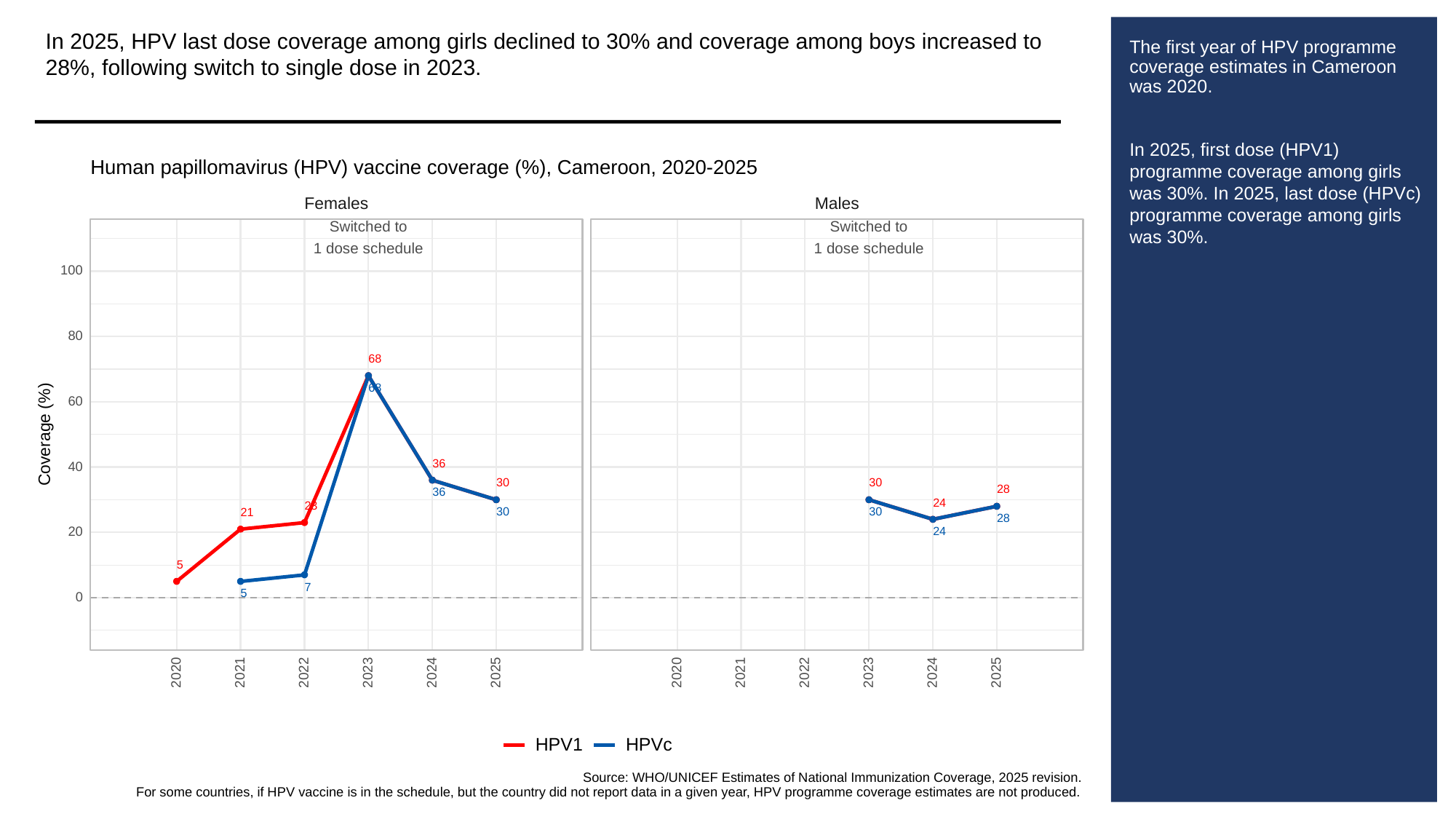

In 2025, HPV last dose coverage among girls declined to 30% and coverage among boys increased to 28%, following switch to single dose in 2023.
# The first year of HPV programme coverage estimates in Cameroon was 2020.

In 2025, first dose (HPV1) programme coverage among girls was 30%. In 2025, last dose (HPVc) programme coverage among girls was 30%.

Human papillomavirus (HPV) vaccine coverage (%), Cameroon, 2020-2025
Females
Males

Switched to
Switched to

1 dose schedule
1 dose schedule
100

80

68

68
60

Coverage (%)

36
40

30
30
28
36

24

23

30
30
21
28

20
24

5

7
5
0

2023
2023
2020
2021
2022
2024
2025
2020
2021
2022
2024
2025
HPVc
HPV1

Source: WHO/UNICEF Estimates of National Immunization Coverage, 2025 revision.
For some countries, if HPV vaccine is in the schedule, but the country did not report data in a given year, HPV programme coverage estimates are not produced.